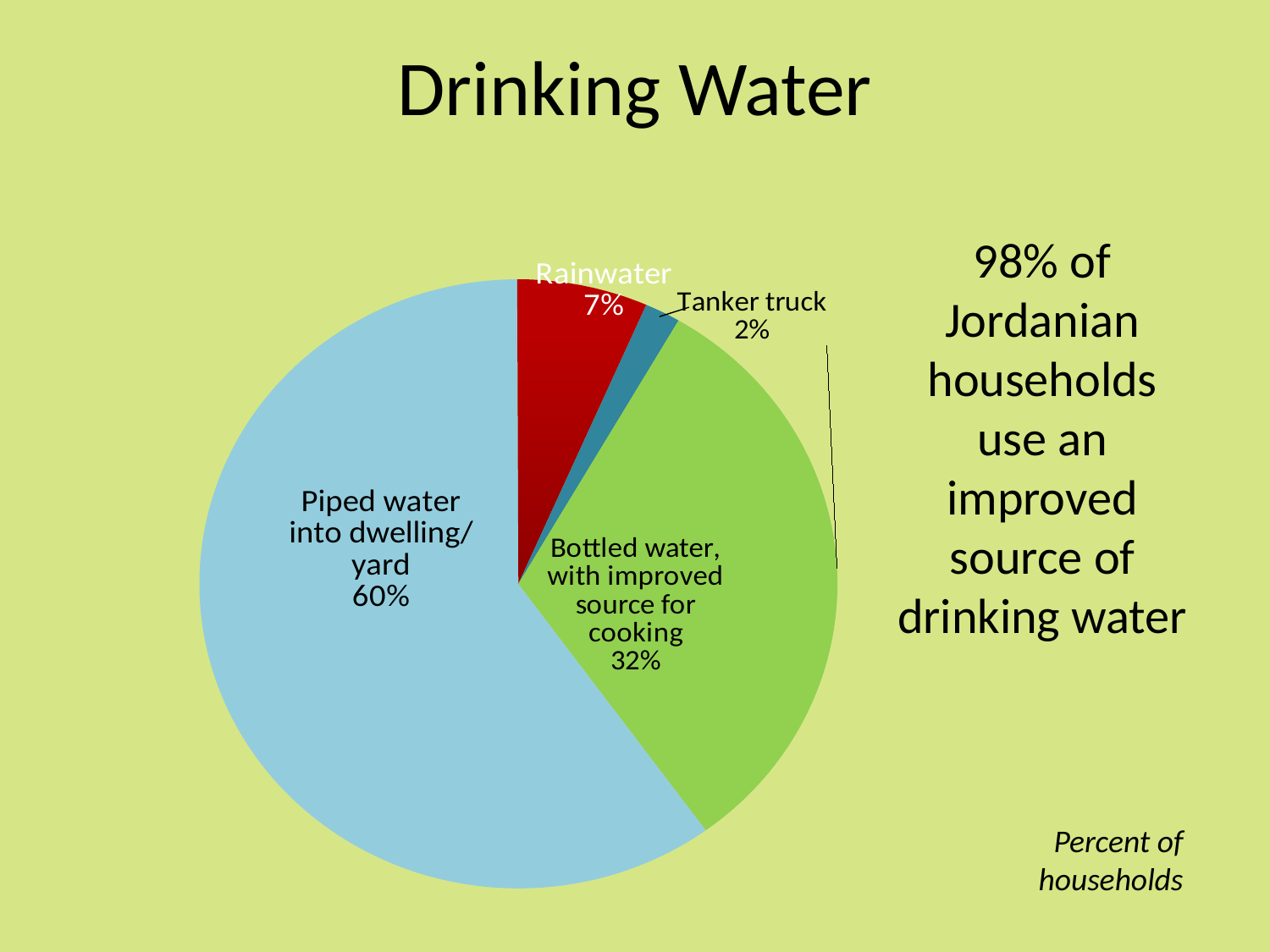

# Drinking Water

### Chart

| Category |  |
|---|---|
| Piped water into dwelling/yard | 59.7 |
| Protected rainwater | 6.6 |
| Tanker truck | 1.8 |
| Bottled water with improved source for cooking | 31.5 |
98% of Jordanian households use an improved source of drinking water
Percent of households